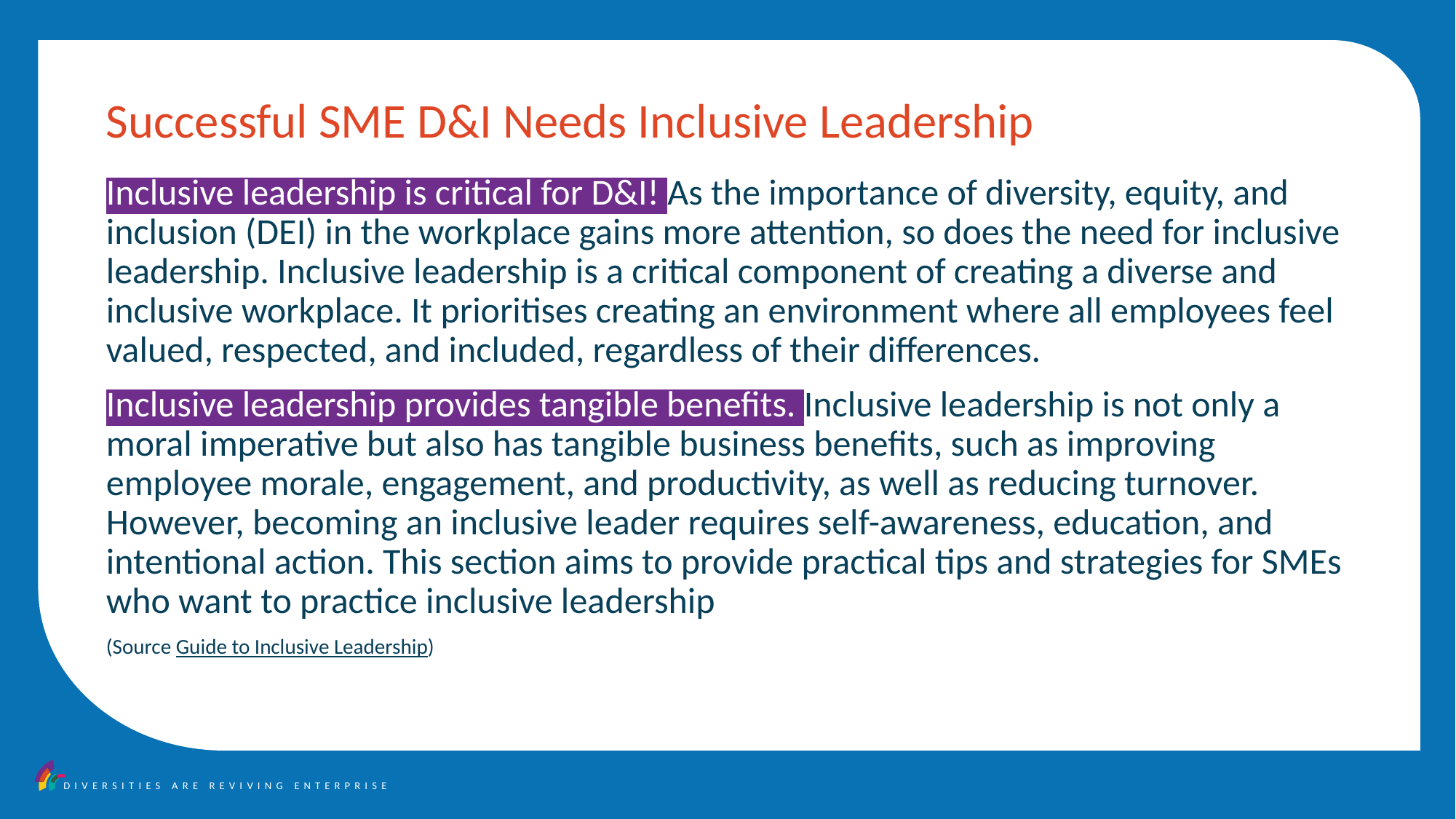

Successful SME D&I Needs Inclusive Leadership
Inclusive leadership is critical for D&I! As the importance of diversity, equity, and inclusion (DEI) in the workplace gains more attention, so does the need for inclusive leadership. Inclusive leadership is a critical component of creating a diverse and inclusive workplace. It prioritises creating an environment where all employees feel valued, respected, and included, regardless of their differences.
Inclusive leadership provides tangible benefits. Inclusive leadership is not only a moral imperative but also has tangible business benefits, such as improving employee morale, engagement, and productivity, as well as reducing turnover. However, becoming an inclusive leader requires self-awareness, education, and intentional action. This section aims to provide practical tips and strategies for SMEs who want to practice inclusive leadership
(Source Guide to Inclusive Leadership)